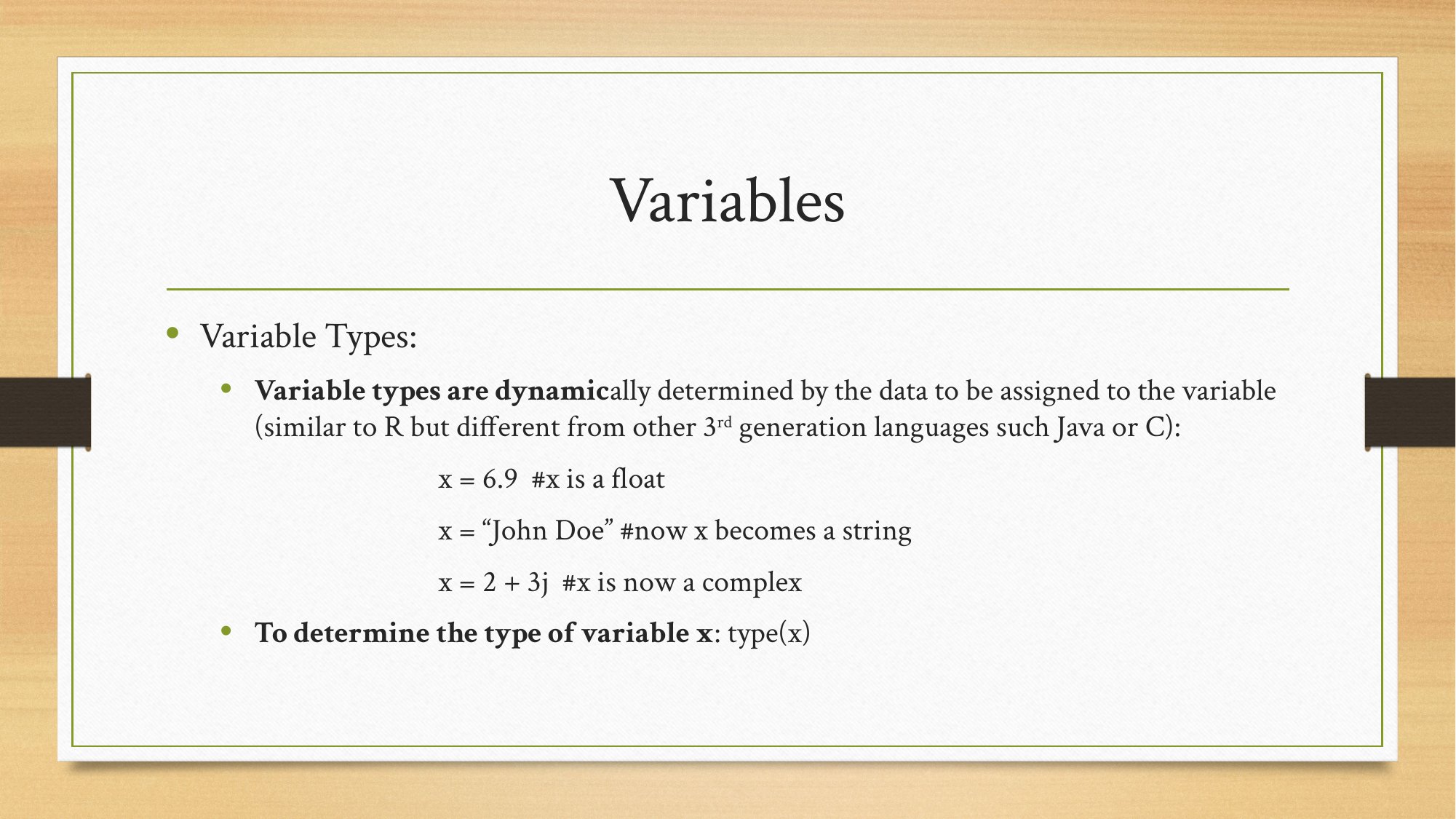

# Variables
Variable Types:
Variable types are dynamically determined by the data to be assigned to the variable (similar to R but different from other 3rd generation languages such Java or C):
		x = 6.9  #x is a float
		x = “John Doe” #now x becomes a string
		x = 2 + 3j  #x is now a complex
To determine the type of variable x: type(x)